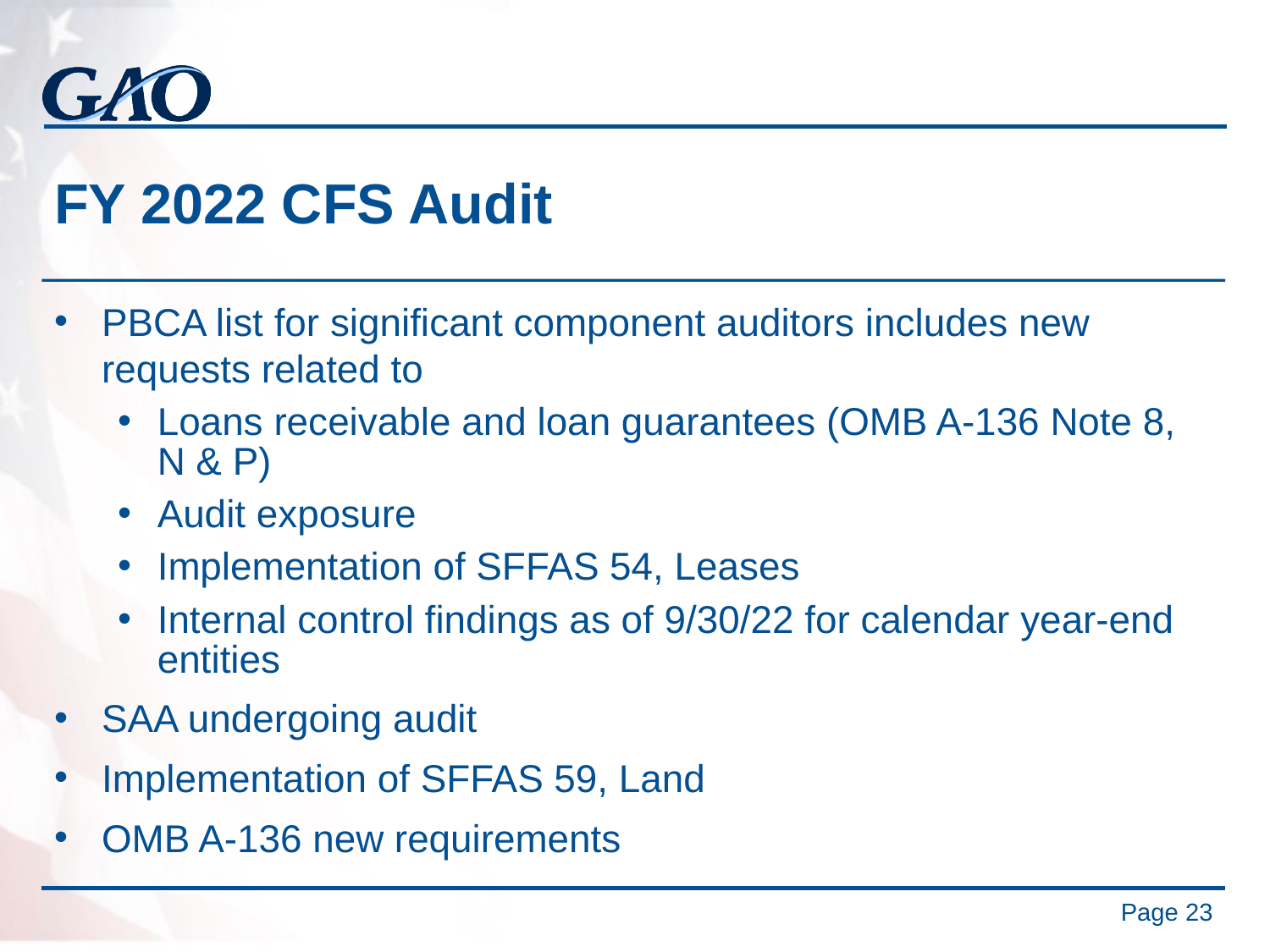

# FY 2022 CFS Audit
PBCA list for significant component auditors includes new requests related to
Loans receivable and loan guarantees (OMB A-136 Note 8, N & P)
Audit exposure
Implementation of SFFAS 54, Leases
Internal control findings as of 9/30/22 for calendar year-end entities
SAA undergoing audit
Implementation of SFFAS 59, Land
OMB A-136 new requirements

Page 23